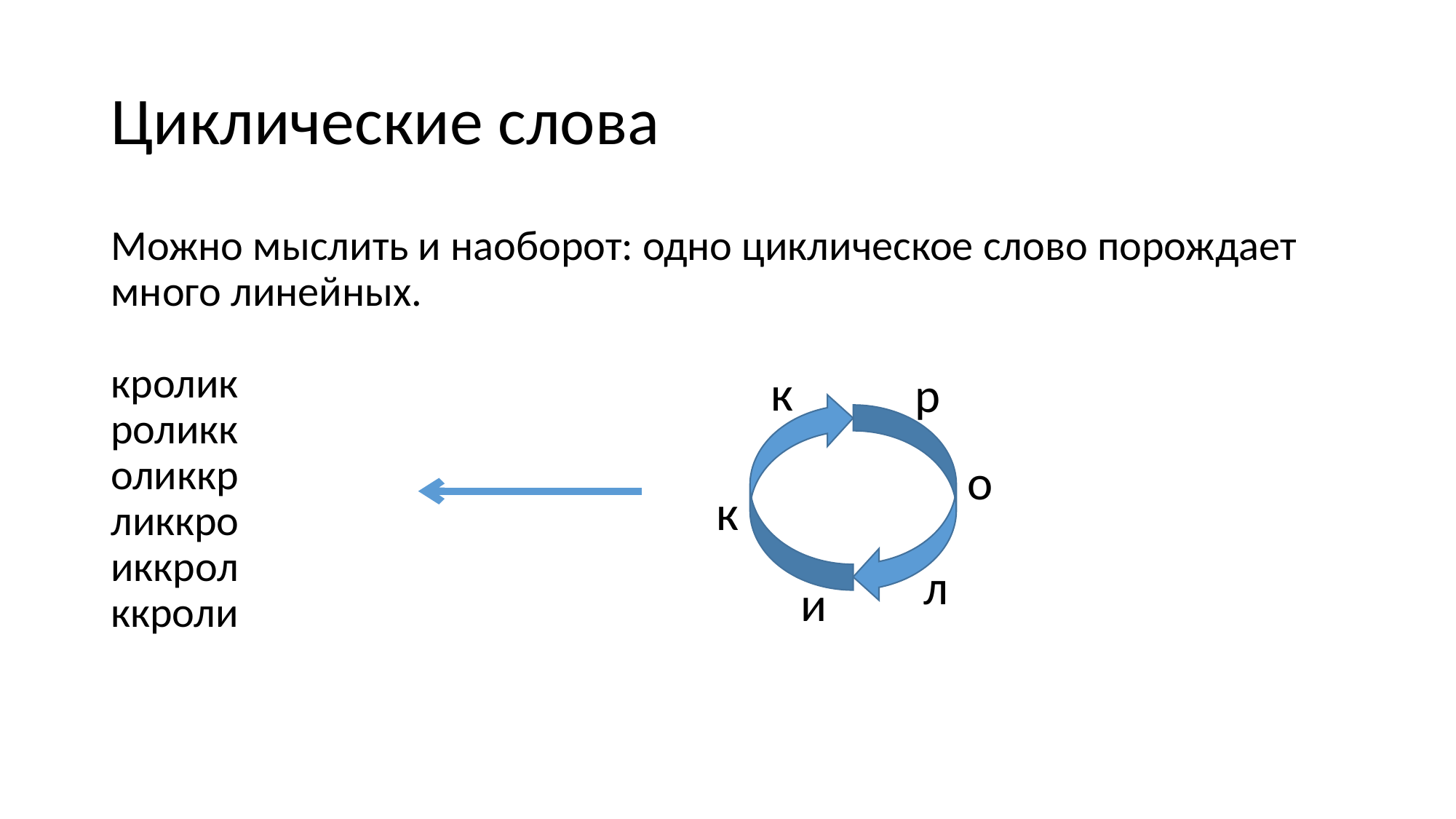

# Циклические слова
Можно мыслить и наоборот: одно циклическое слово порождает много линейных.

кролик
роликк
оликкр
ликкро
иккрол
ккроли
к
р

о
к
л
и